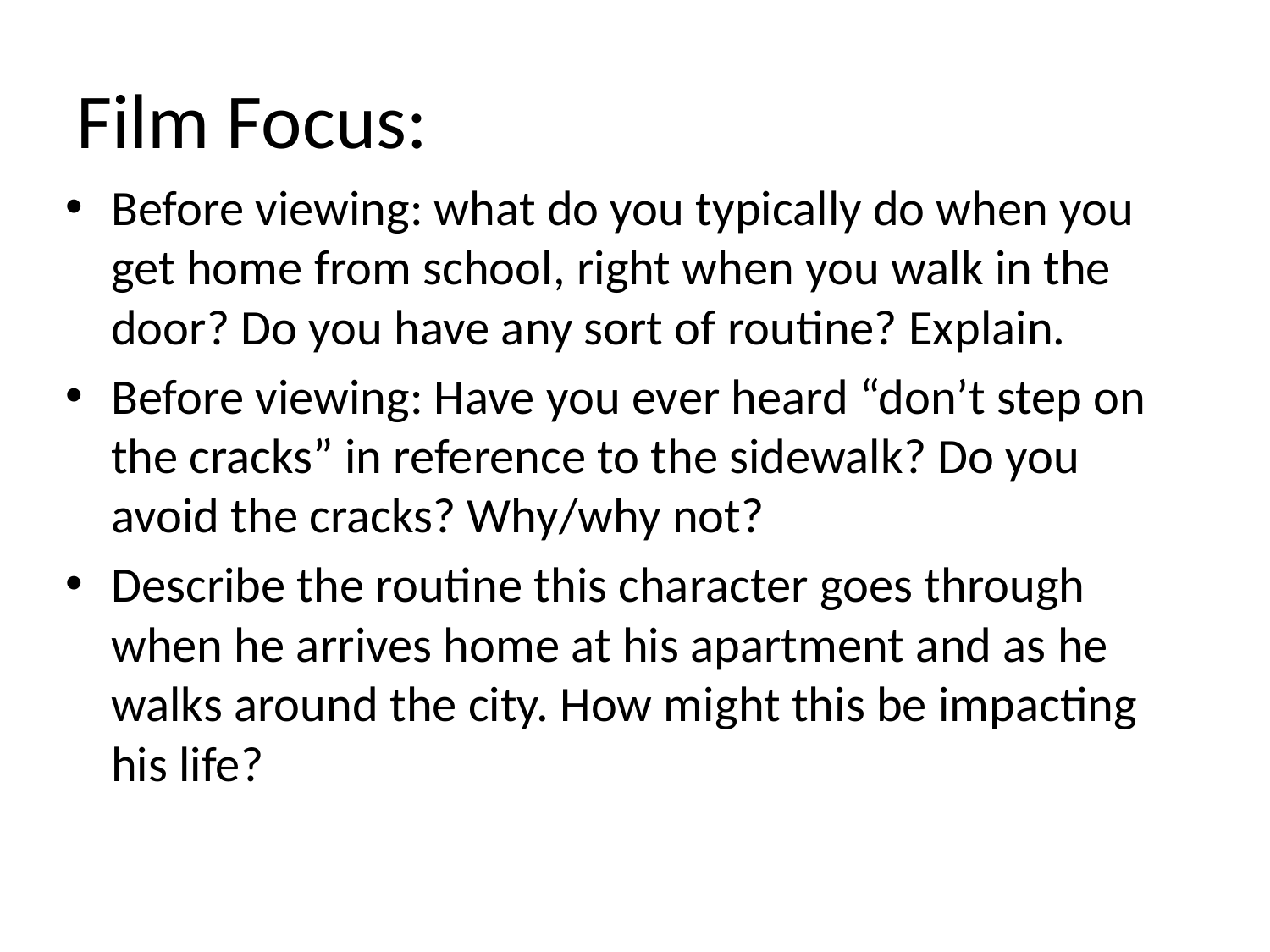

# Film Focus:
Before viewing: what do you typically do when you get home from school, right when you walk in the door? Do you have any sort of routine? Explain.
Before viewing: Have you ever heard “don’t step on the cracks” in reference to the sidewalk? Do you avoid the cracks? Why/why not?
Describe the routine this character goes through when he arrives home at his apartment and as he walks around the city. How might this be impacting his life?